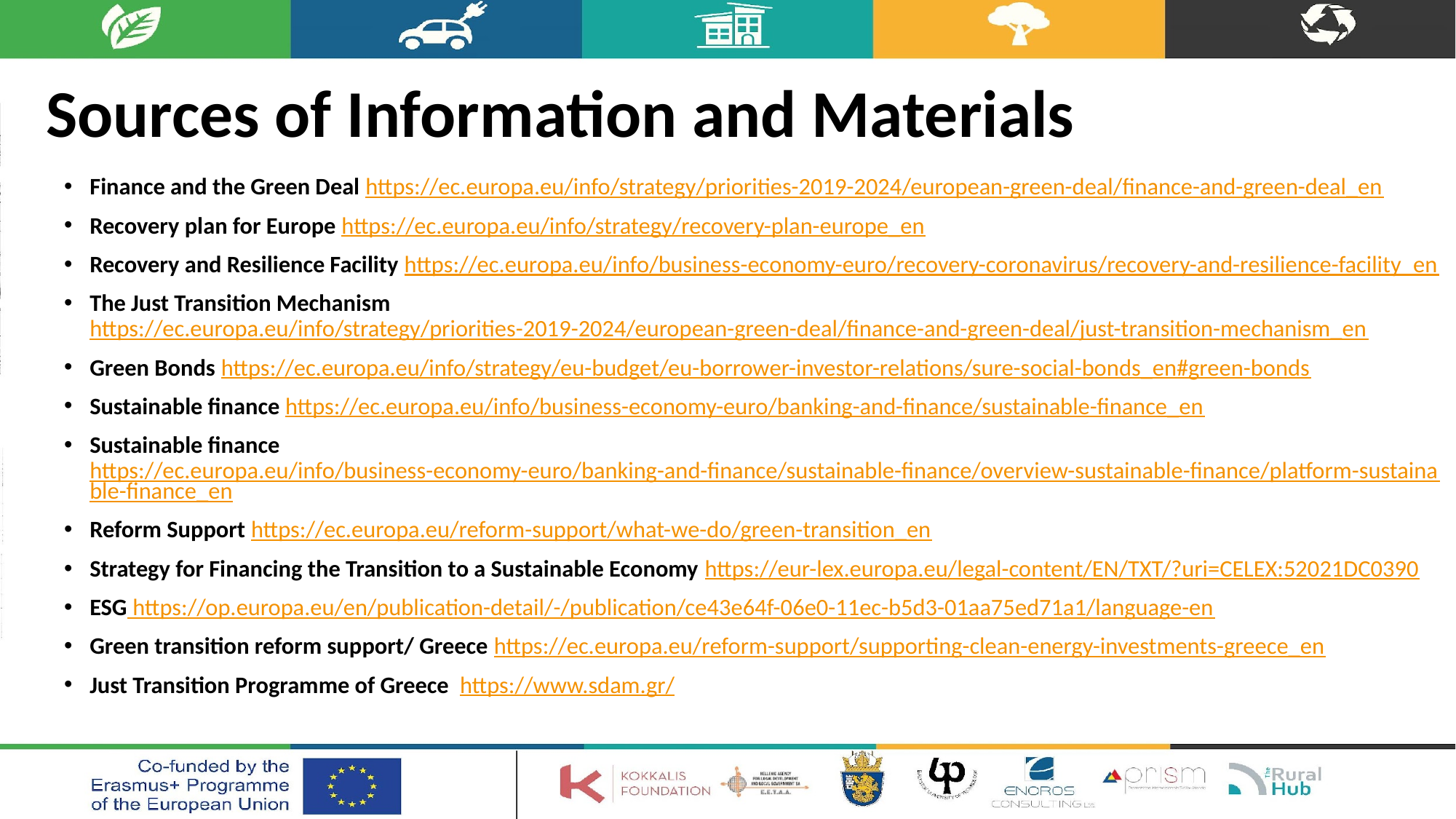

# Sources of Information and Materials
Finance and the Green Deal https://ec.europa.eu/info/strategy/priorities-2019-2024/european-green-deal/finance-and-green-deal_en
Recovery plan for Europe https://ec.europa.eu/info/strategy/recovery-plan-europe_en
Recovery and Resilience Facility https://ec.europa.eu/info/business-economy-euro/recovery-coronavirus/recovery-and-resilience-facility_en
The Just Transition Mechanism https://ec.europa.eu/info/strategy/priorities-2019-2024/european-green-deal/finance-and-green-deal/just-transition-mechanism_en
Green Bonds https://ec.europa.eu/info/strategy/eu-budget/eu-borrower-investor-relations/sure-social-bonds_en#green-bonds
Sustainable finance https://ec.europa.eu/info/business-economy-euro/banking-and-finance/sustainable-finance_en
Sustainable finance https://ec.europa.eu/info/business-economy-euro/banking-and-finance/sustainable-finance/overview-sustainable-finance/platform-sustainable-finance_en
Reform Support https://ec.europa.eu/reform-support/what-we-do/green-transition_en
Strategy for Financing the Transition to a Sustainable Economy https://eur-lex.europa.eu/legal-content/EN/TXT/?uri=CELEX:52021DC0390
ESG https://op.europa.eu/en/publication-detail/-/publication/ce43e64f-06e0-11ec-b5d3-01aa75ed71a1/language-en
Green transition reform support/ Greece https://ec.europa.eu/reform-support/supporting-clean-energy-investments-greece_en
Just Transition Programme of Greece  https://www.sdam.gr/